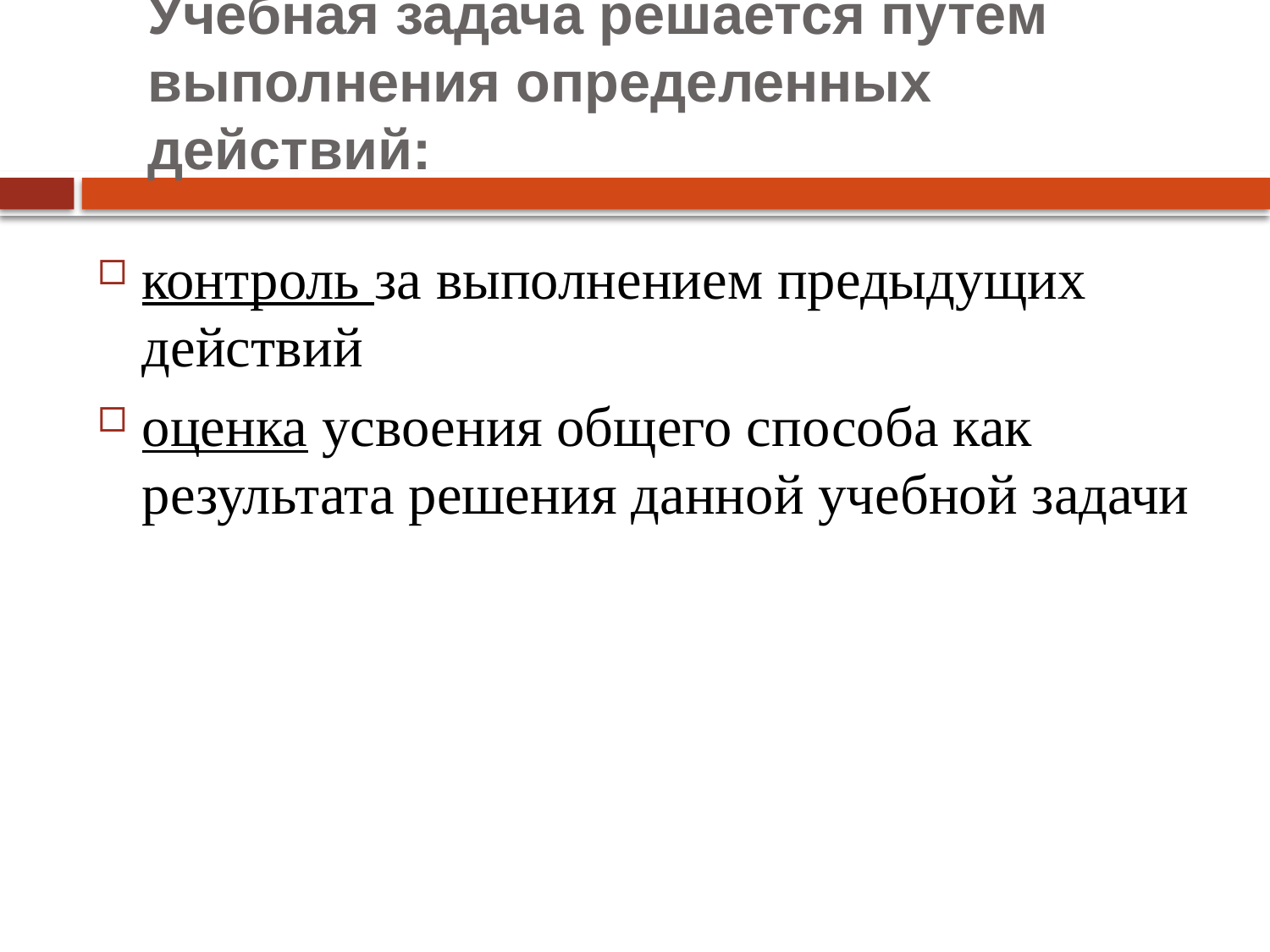

# Учебная задача решается путем выполнения определенных действий:
контроль за выполнением предыдущих действий
оценка усвоения общего способа как результата решения данной учебной задачи